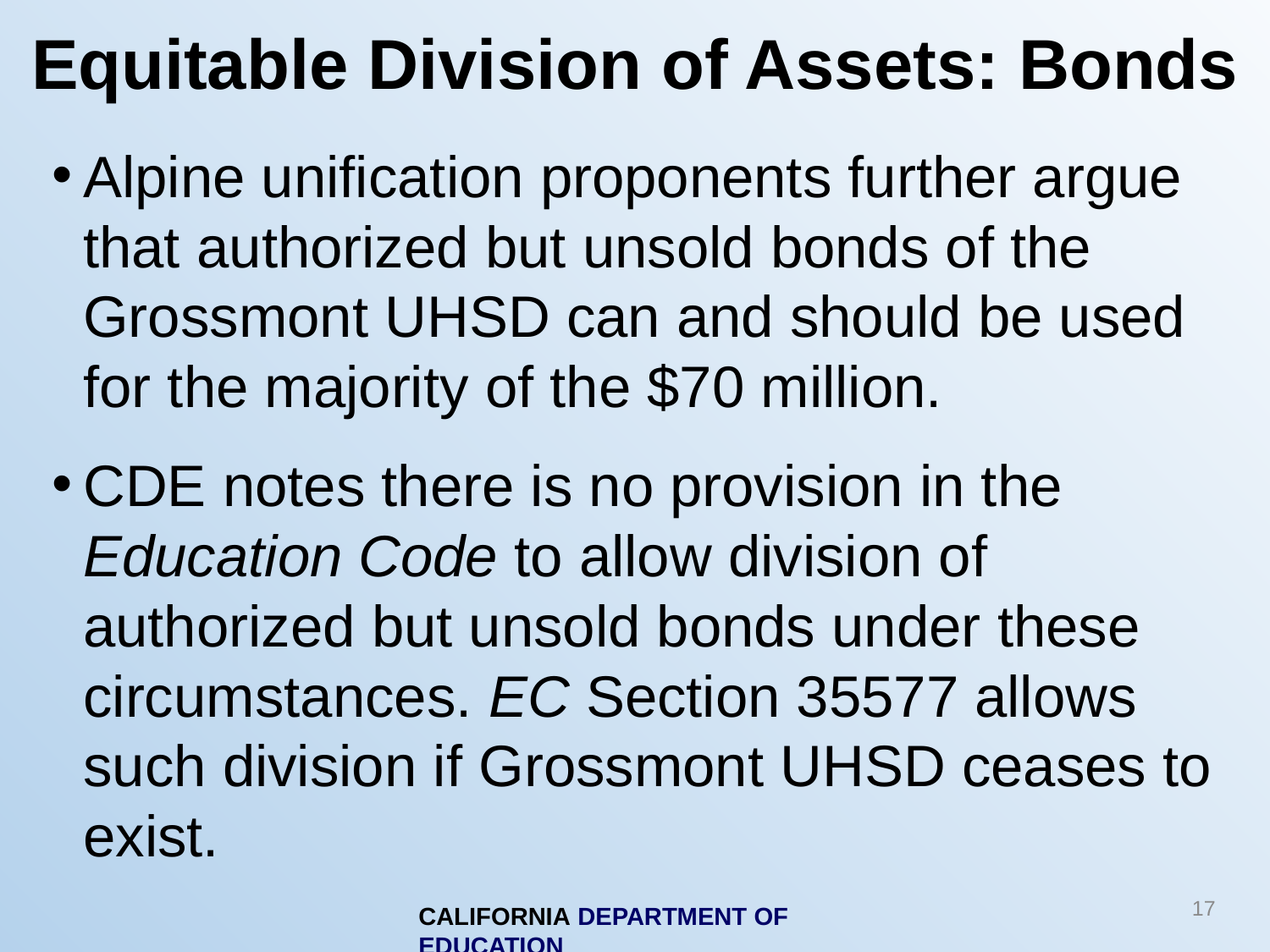

# Equitable Division of Assets: Bonds
Alpine unification proponents further argue that authorized but unsold bonds of the Grossmont UHSD can and should be used for the majority of the $70 million.
CDE notes there is no provision in the Education Code to allow division of authorized but unsold bonds under these circumstances. EC Section 35577 allows such division if Grossmont UHSD ceases to exist.
17